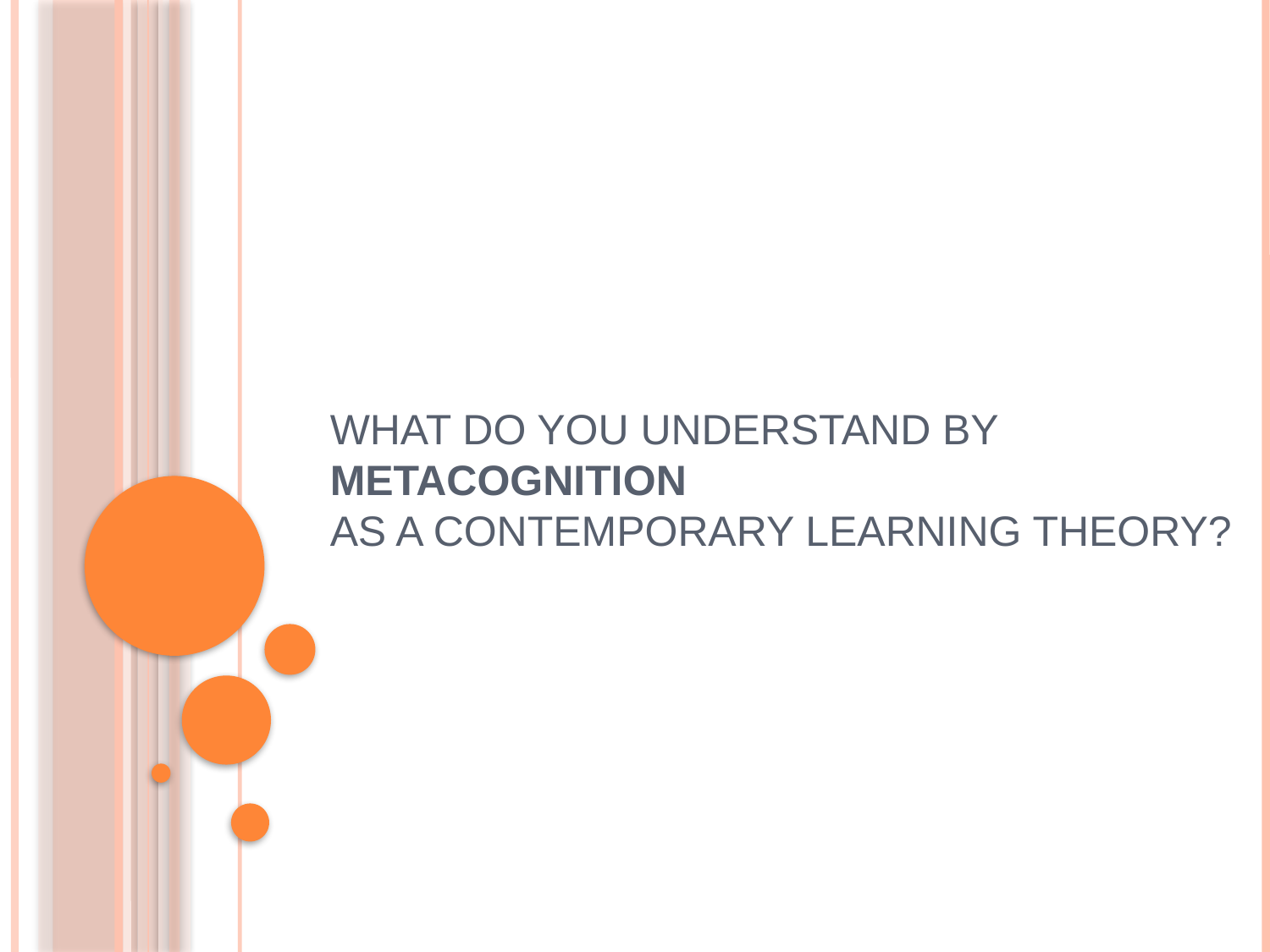

# what do you understand by metacognition as a contemporary learning theory?